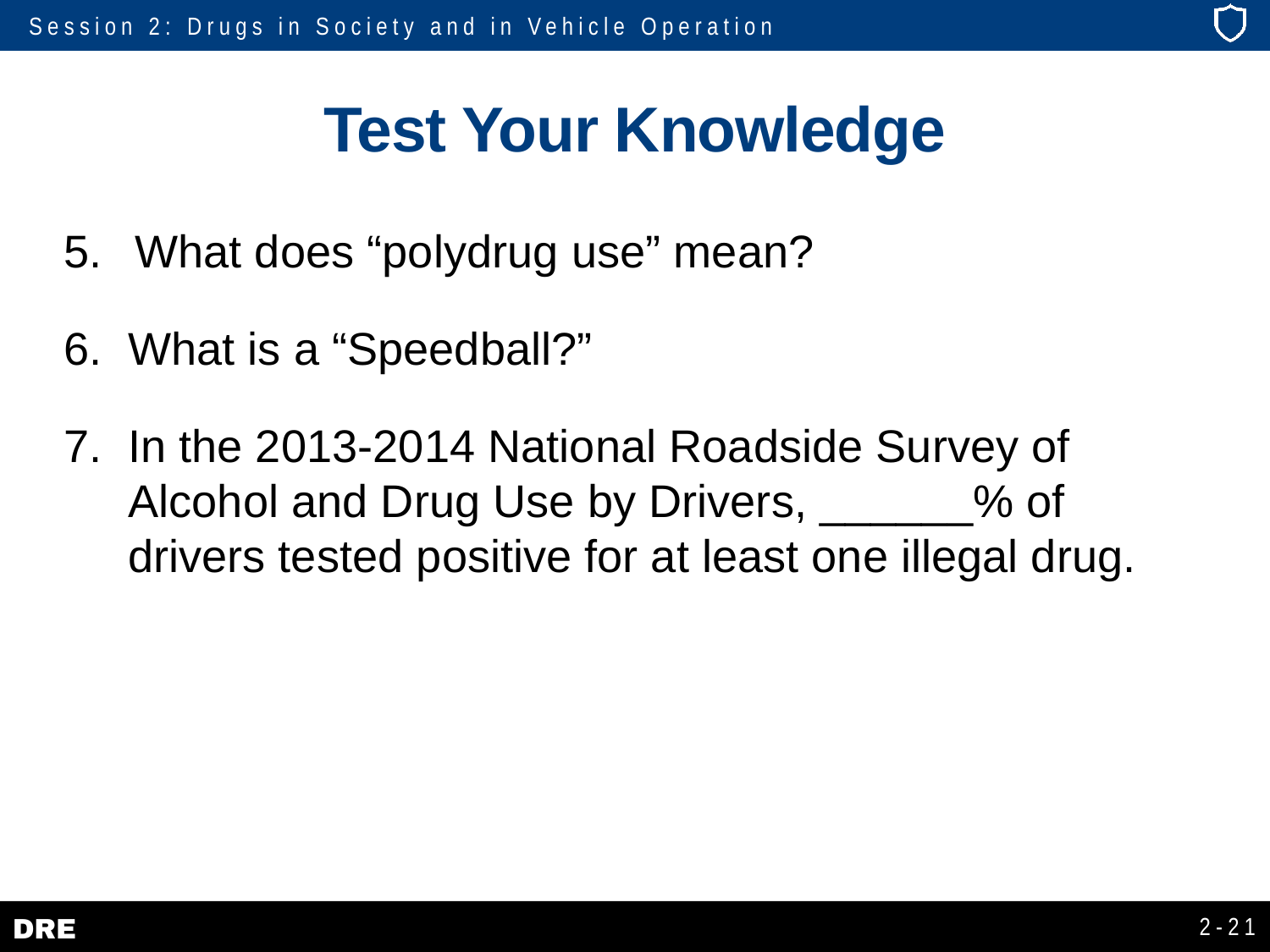

# Test Your Knowledge
What does “polydrug use” mean?
What is a “Speedball?”
In the 2013-2014 National Roadside Survey of Alcohol and Drug Use by Drivers, ______% of drivers tested positive for at least one illegal drug.
2-21